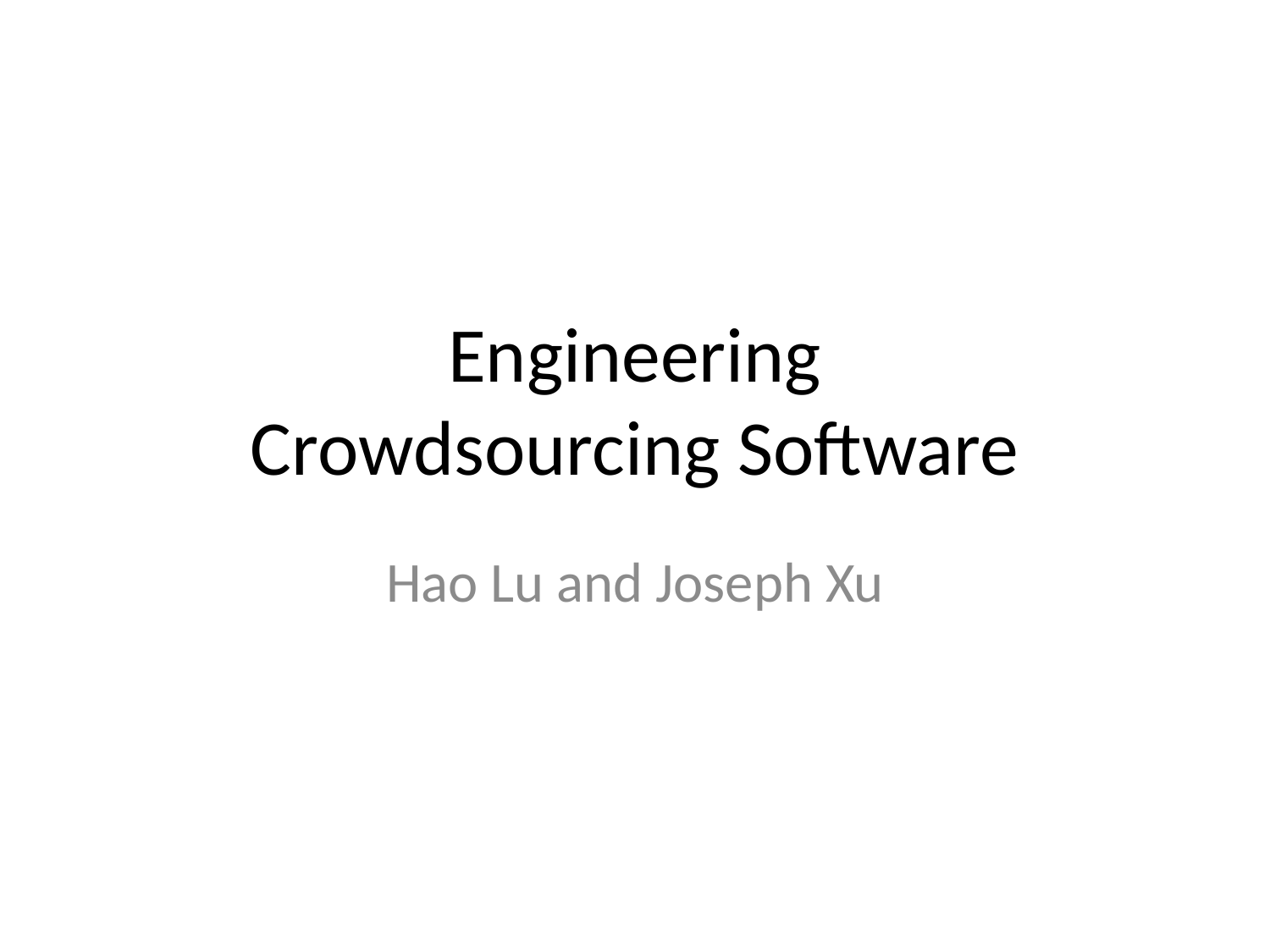

# Engineering Crowdsourcing Software
Hao Lu and Joseph Xu